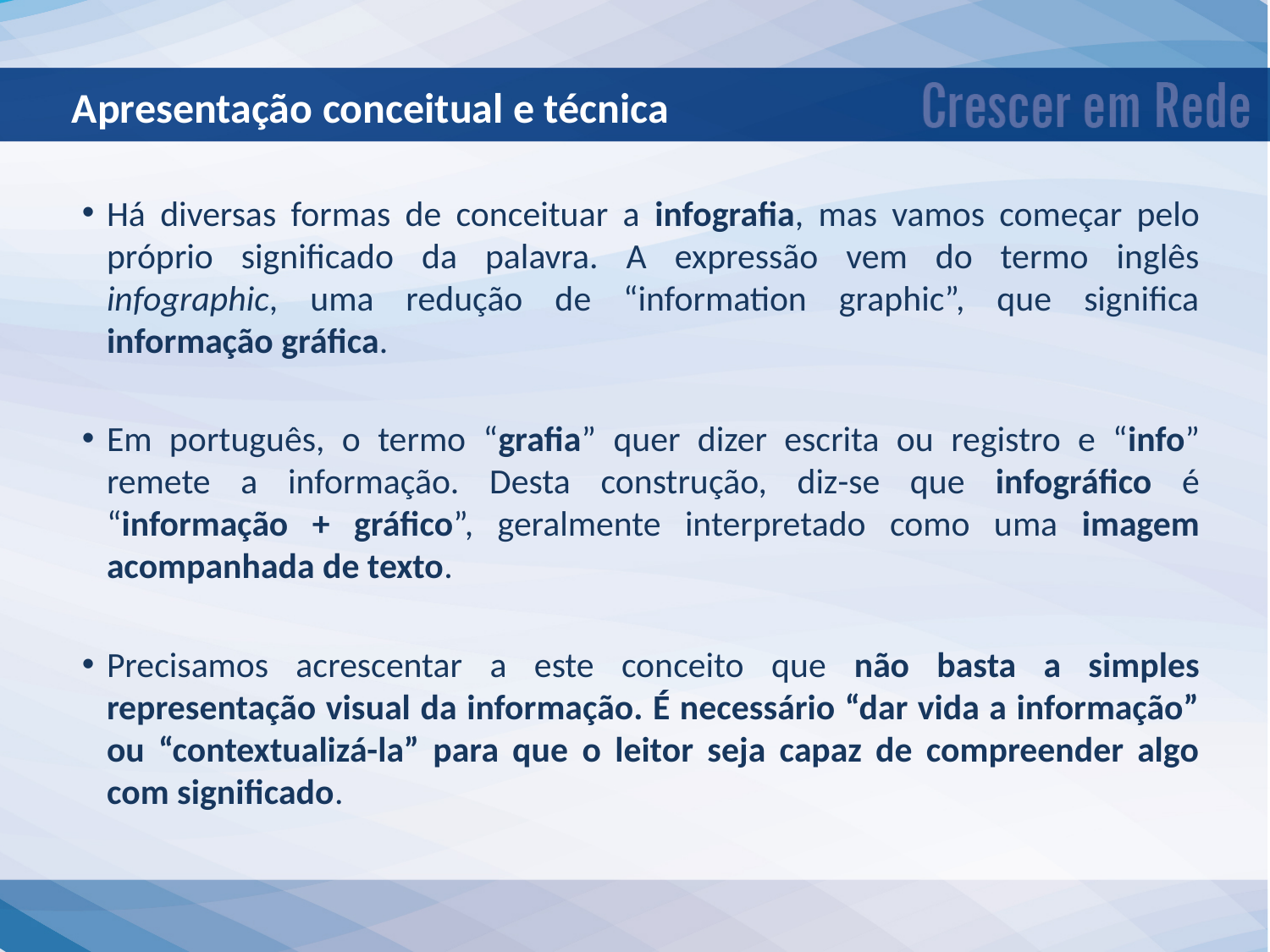

Apresentação conceitual e técnica
Há diversas formas de conceituar a infografia, mas vamos começar pelo próprio significado da palavra. A expressão vem do termo inglês infographic, uma redução de “information graphic”, que significa informação gráfica.

Em português, o termo “grafia” quer dizer escrita ou registro e “info” remete a informação. Desta construção, diz-se que infográfico é “informação + gráfico”, geralmente interpretado como uma imagem acompanhada de texto.

Precisamos acrescentar a este conceito que não basta a simples representação visual da informação. É necessário “dar vida a informação” ou “contextualizá-la” para que o leitor seja capaz de compreender algo com significado.